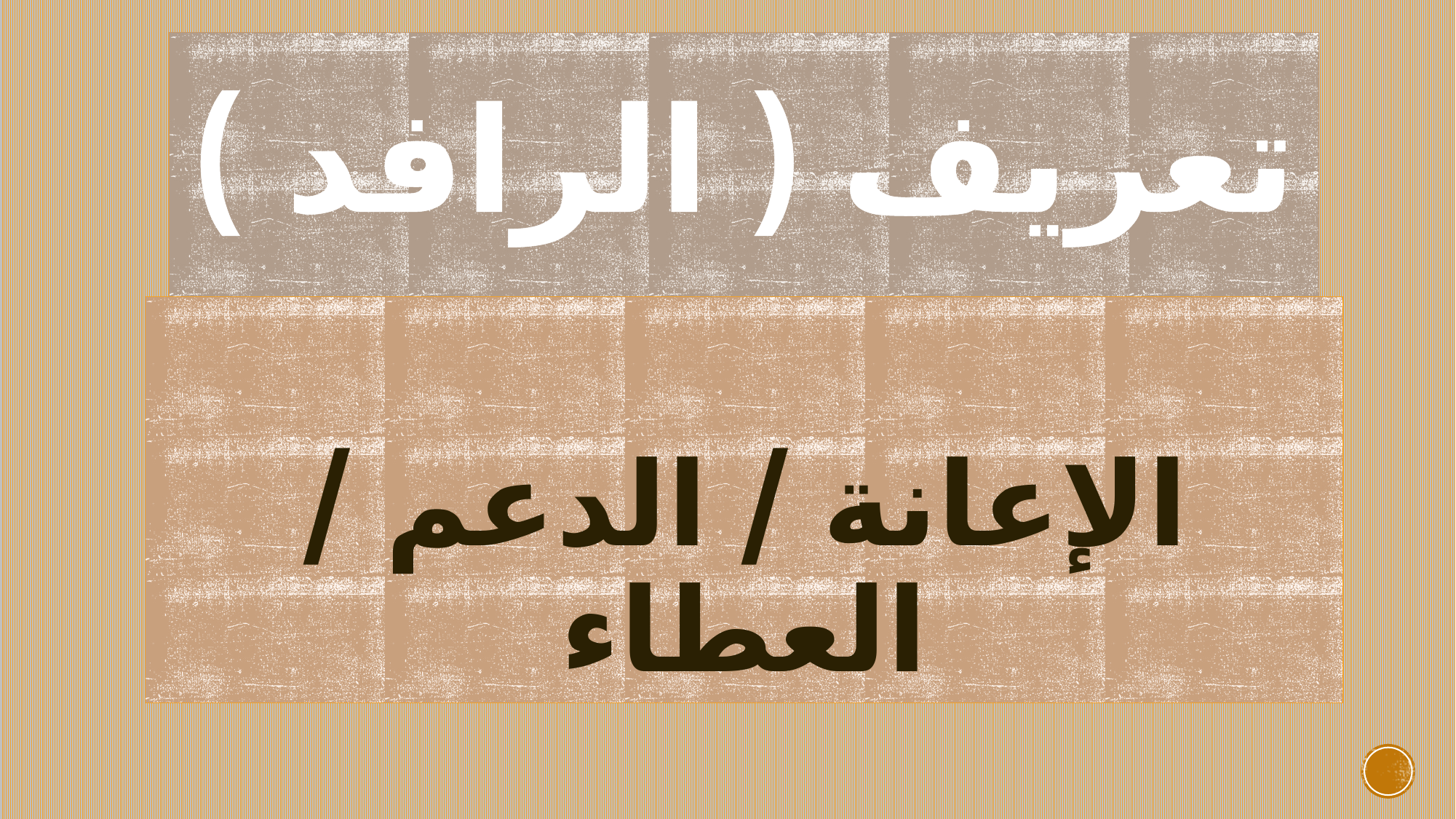

# تعريف ( الرافد )

الإعانة / الدعم / العطاء